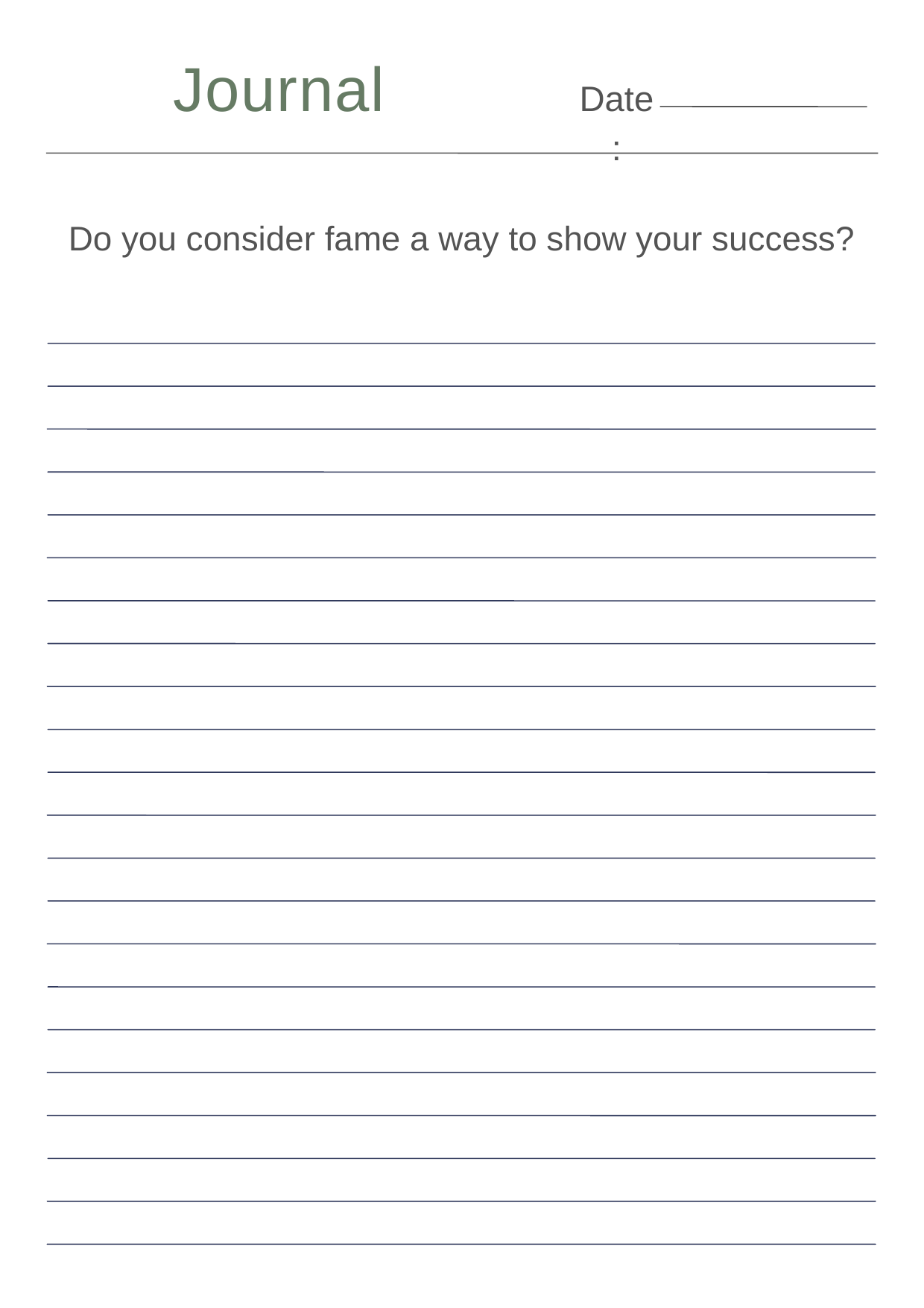

Journal
Date:

Do you consider fame a way to show your success?